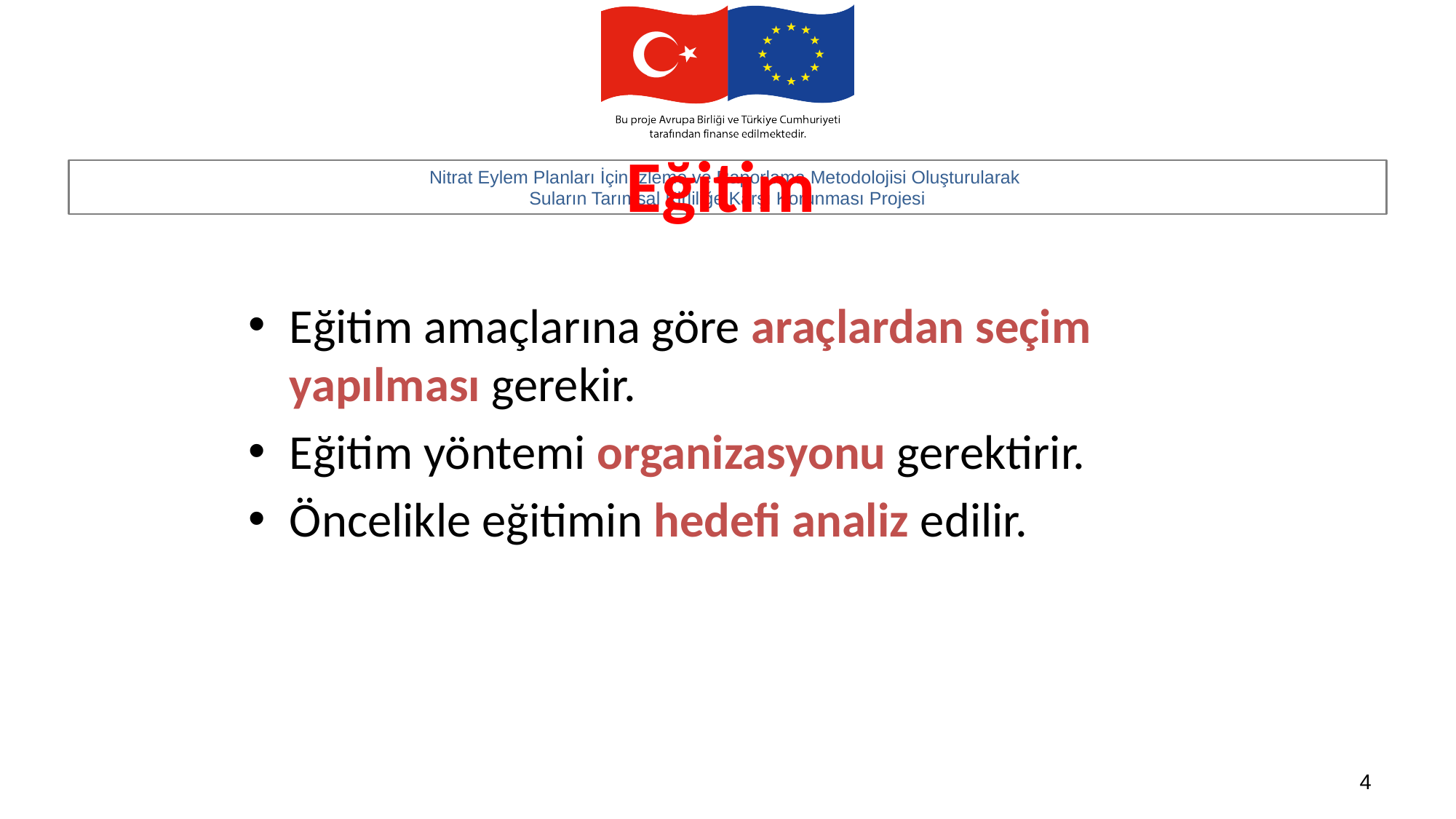

# Eğitim
Eğitim amaçlarına göre araçlardan seçim yapılması gerekir.
Eğitim yöntemi organizasyonu gerektirir.
Öncelikle eğitimin hedefi analiz edilir.
4